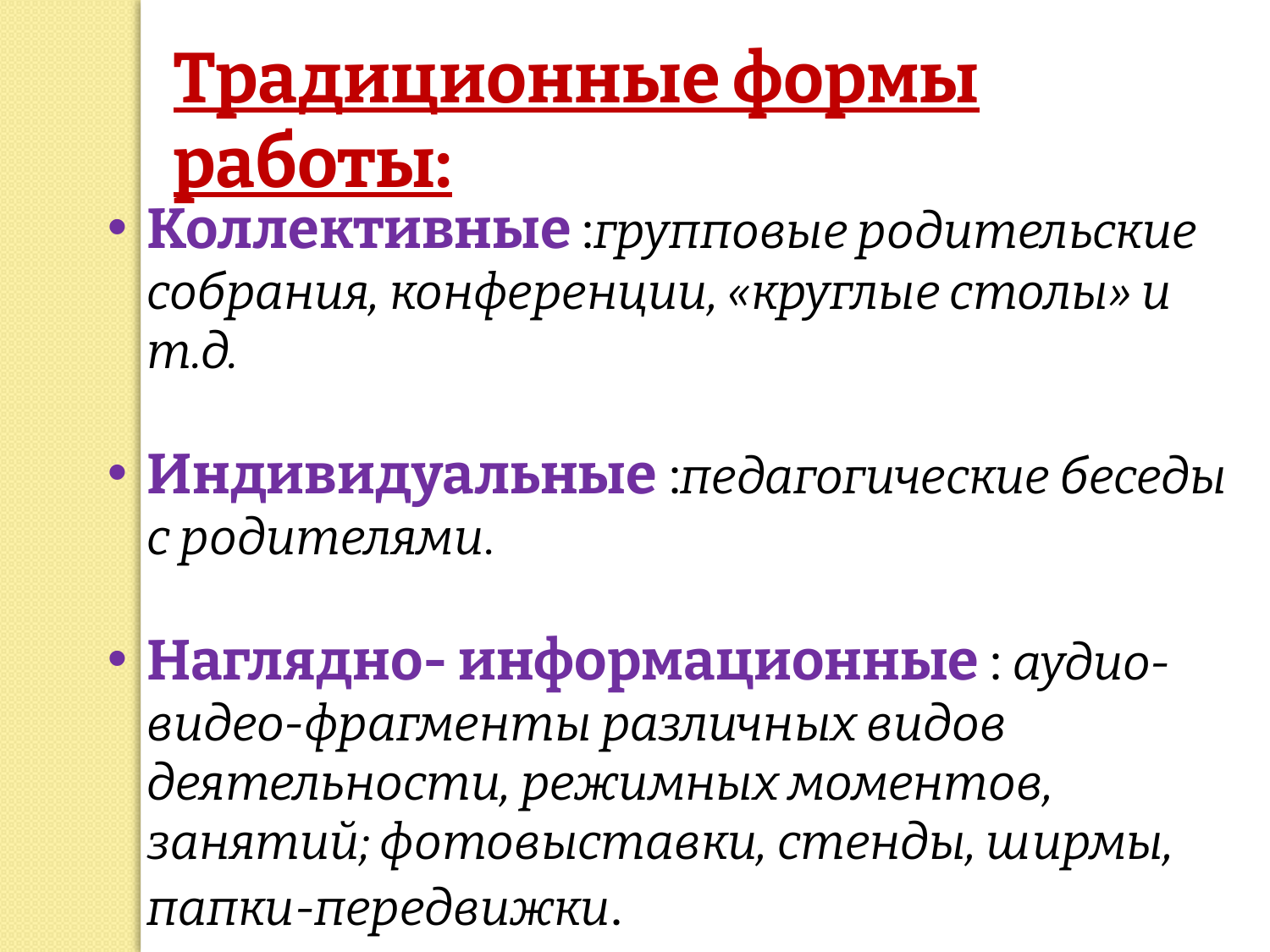

Традиционные формы работы:
Коллективные :групповые родительские собрания, конференции, «круглые столы» и т.д.

Индивидуальные :педагогические беседы с родителями.

Наглядно- информационные : аудио-видео-фрагменты различных видов деятельности, режимных моментов, занятий; фотовыставки, стенды, ширмы, папки-передвижки.